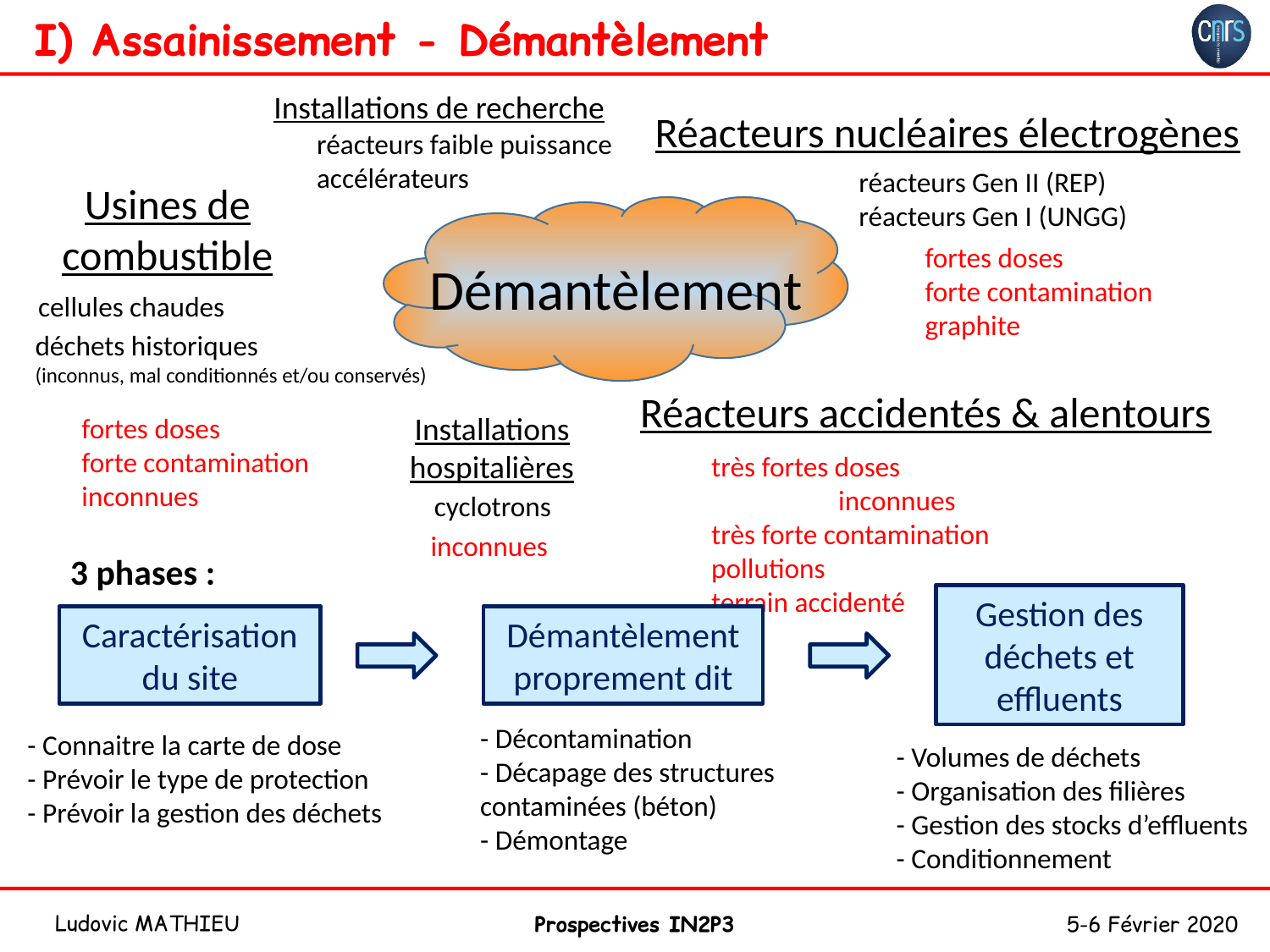

I) Assainissement - Démantèlement
Installations de recherche
Réacteurs nucléaires électrogènes
réacteurs faible puissance
accélérateurs
réacteurs Gen II (REP)
réacteurs Gen I (UNGG)
Usines de combustible

Démantèlement
fortes doses
forte contamination
graphite
cellules chaudes
déchets historiques
(inconnus, mal conditionnés et/ou conservés)
Réacteurs accidentés & alentours
Installations hospitalières
fortes doses
forte contamination
inconnues
très fortes doses			inconnues
très forte contamination	pollutions
terrain accidenté
cyclotrons
inconnues
3 phases :
Gestion des déchets et effluents
Caractérisation du site
Démantèlement proprement dit

- Décontamination
- Décapage des structures contaminées (béton)
- Démontage
- Connaitre la carte de dose
- Prévoir le type de protection
- Prévoir la gestion des déchets
- Volumes de déchets
- Organisation des filières
- Gestion des stocks d’effluents
- Conditionnement